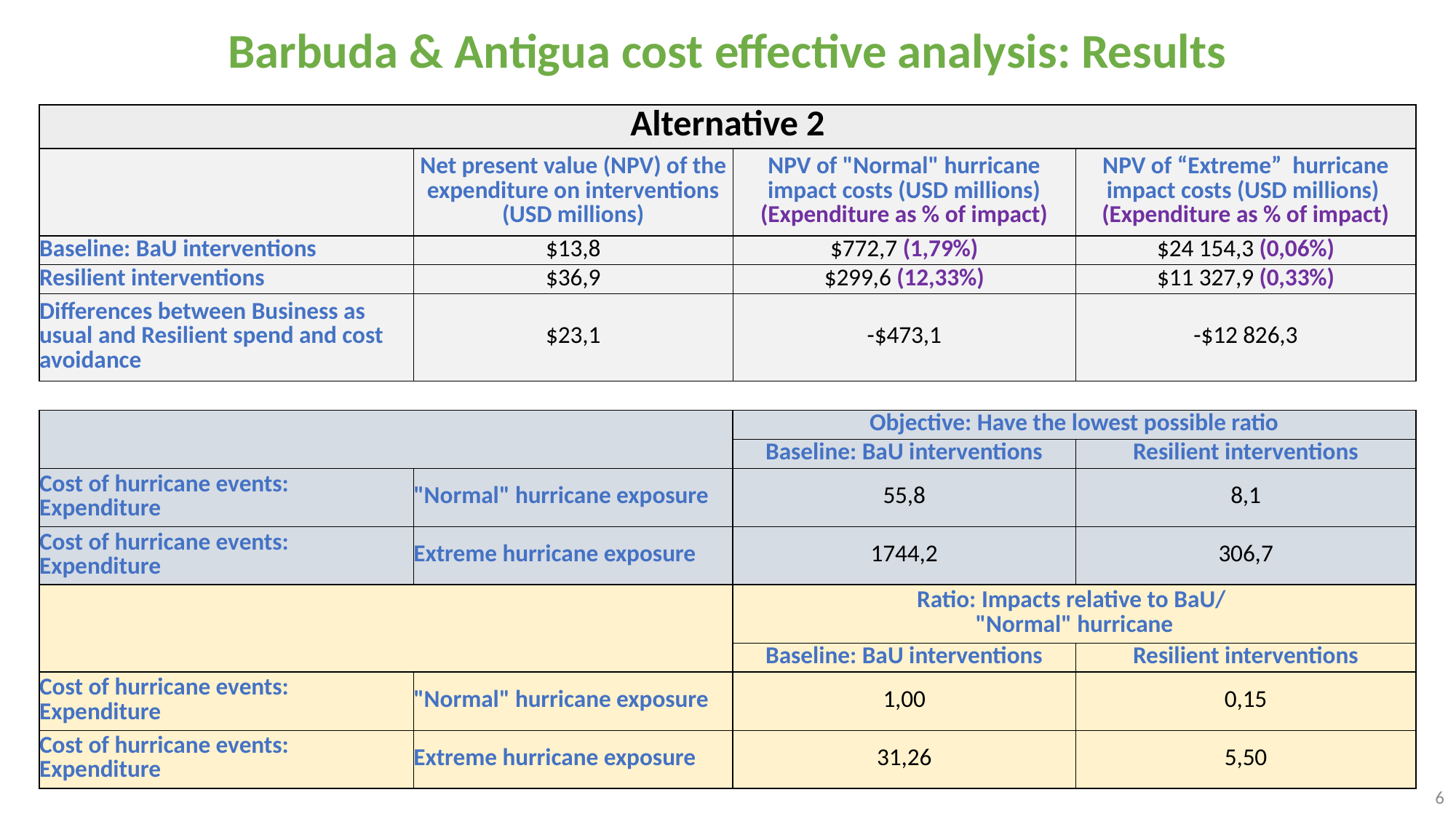

Barbuda & Antigua cost effective analysis: Results
| Alternative 2 |  |  |  |
| --- | --- | --- | --- |
|  | Net present value (NPV) of the expenditure on interventions (USD millions) | NPV of "Normal" hurricane impact costs (USD millions) (Expenditure as % of impact) | NPV of “Extreme” hurricane impact costs (USD millions) (Expenditure as % of impact) |
| Baseline: BaU interventions | $13,8 | $772,7 (1,79%) | $24 154,3 (0,06%) |
| Resilient interventions | $36,9 | $299,6 (12,33%) | $11 327,9 (0,33%) |
| Differences between Business as usual and Resilient spend and cost avoidance | $23,1 | -$473,1 | -$12 826,3 |
|  |  |  |  |
|  |  | Objective: Have the lowest possible ratio |  |
|  |  | Baseline: BaU interventions | Resilient interventions |
| Cost of hurricane events: Expenditure | "Normal" hurricane exposure | 55,8 | 8,1 |
| Cost of hurricane events: Expenditure | Extreme hurricane exposure | 1744,2 | 306,7 |
|  |  | Ratio: Impacts relative to BaU/ "Normal" hurricane |  |
|  |  | Baseline: BaU interventions | Resilient interventions |
| Cost of hurricane events: Expenditure | "Normal" hurricane exposure | 1,00 | 0,15 |
| Cost of hurricane events: Expenditure | Extreme hurricane exposure | 31,26 | 5,50 |
6